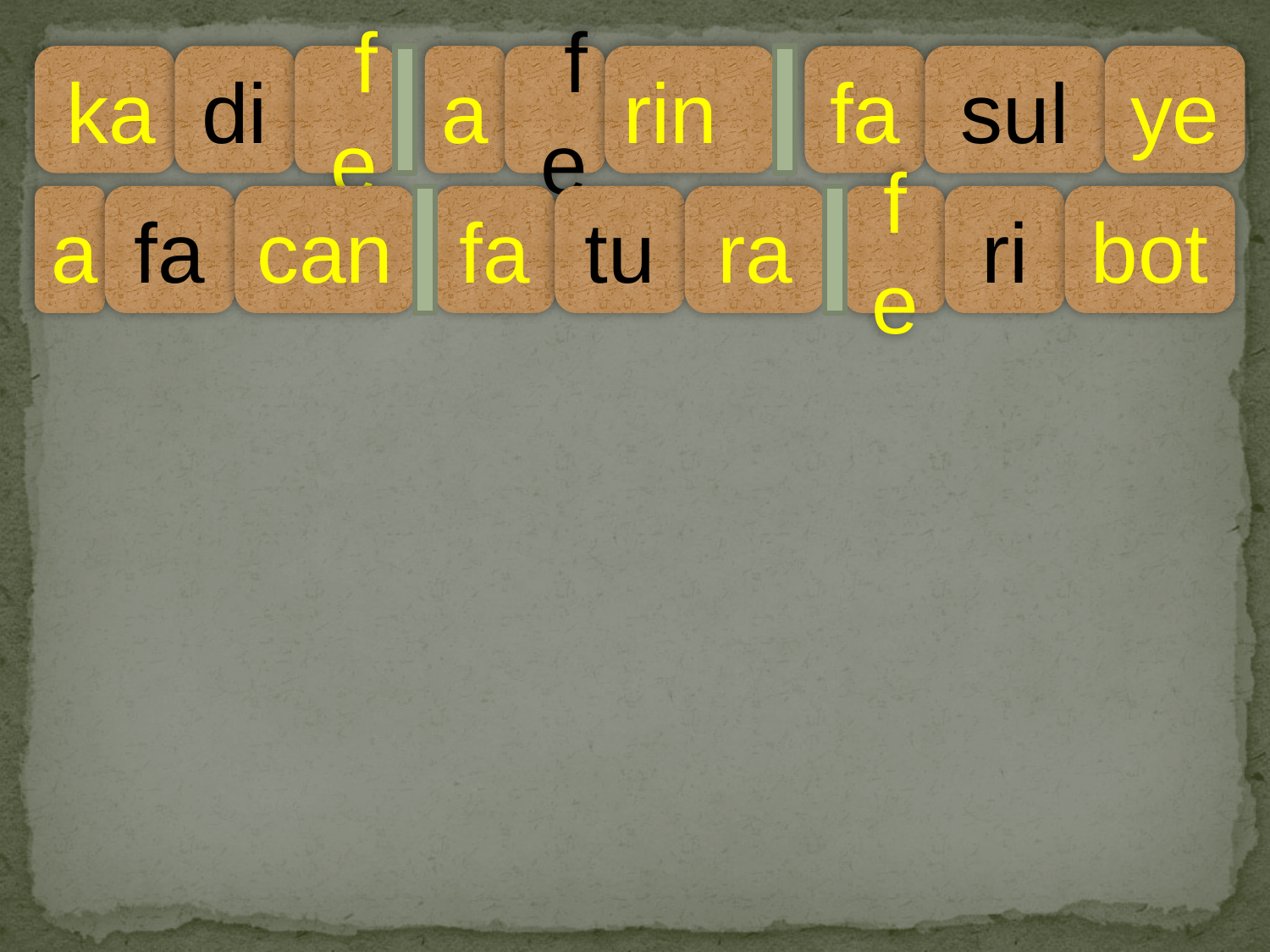

ka
di
fe

a
fe
rin

fa
sul
ye
a
fa
can

fa
tu
ra

fe
ri
bot